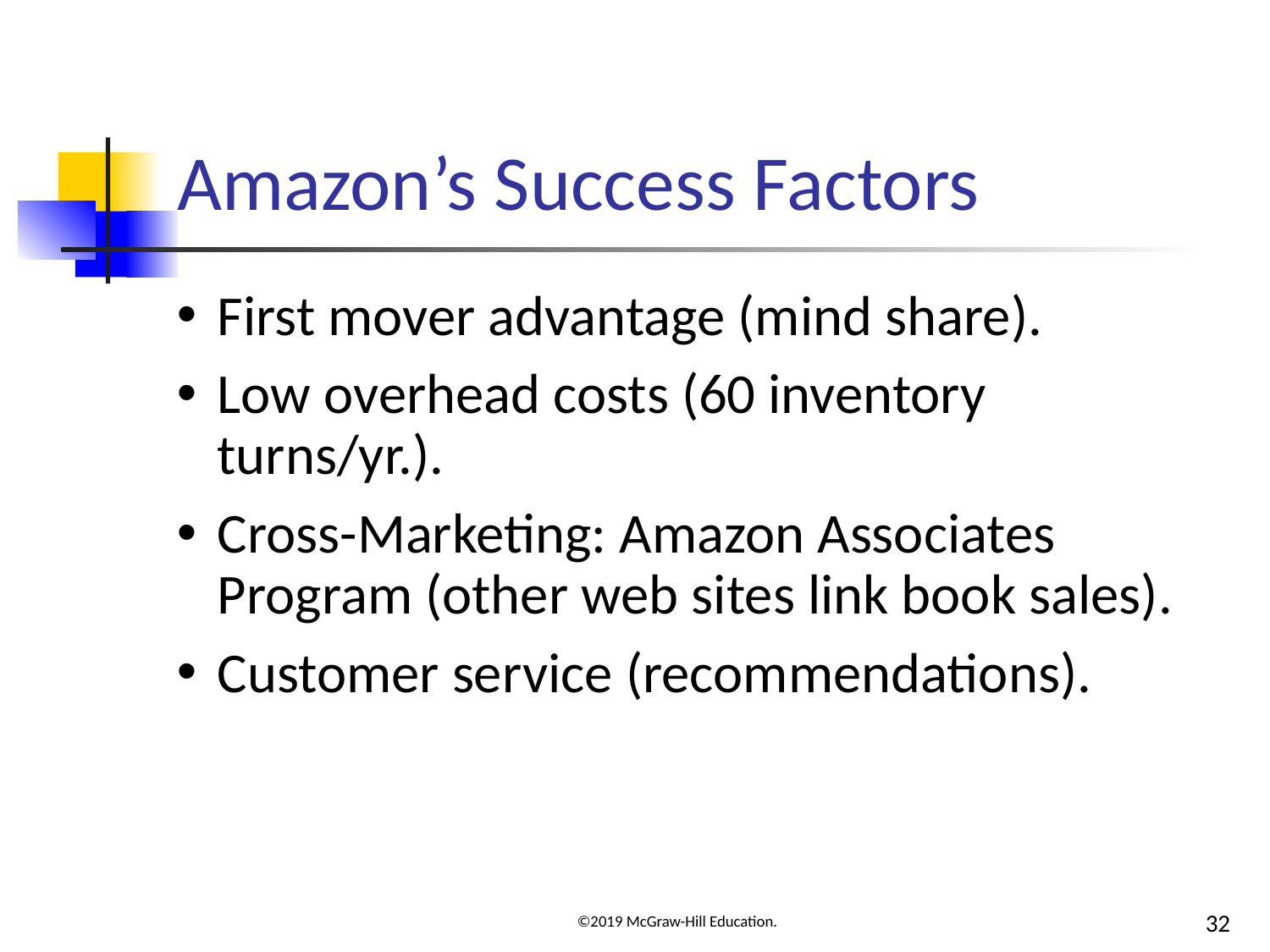

# Amazon’s Success Factors
First mover advantage (mind share).
Low overhead costs (60 inventory turns/yr.).
Cross-Marketing: Amazon Associates Program (other web sites link book sales).
Customer service (recommendations).